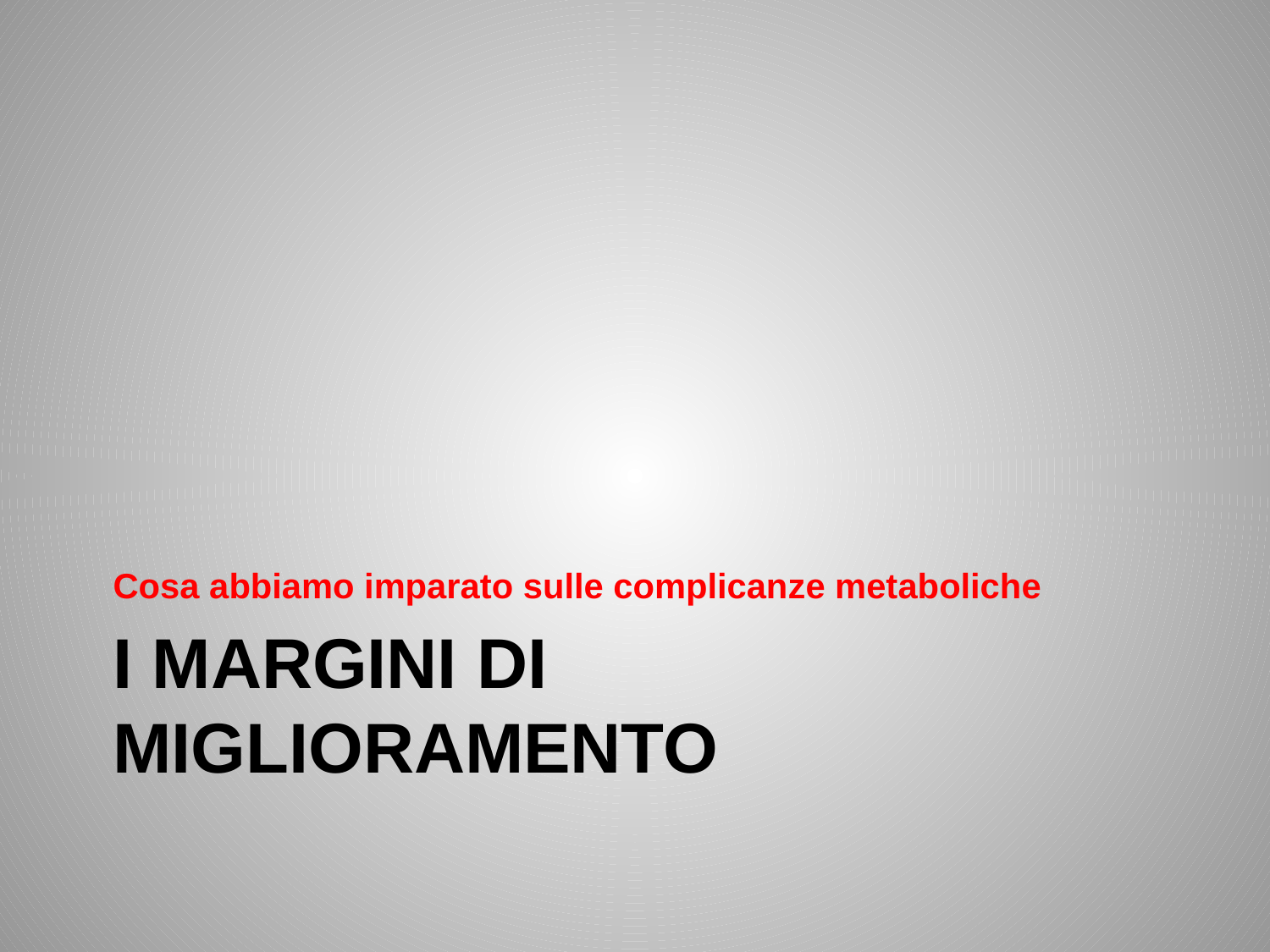

Cosa abbiamo imparato sulle complicanze metaboliche
# I margini di miglioramento